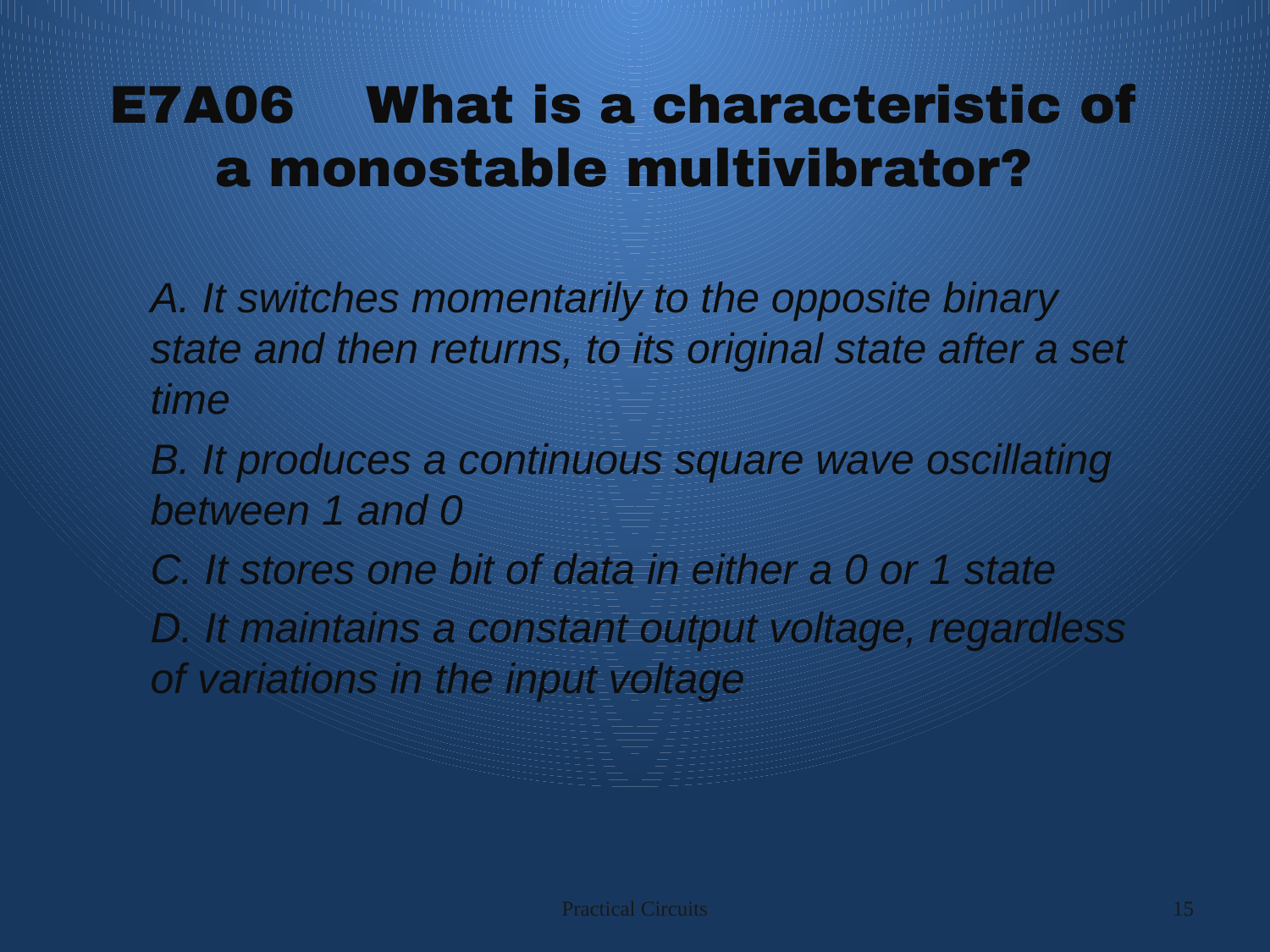

# E7A06    What is a characteristic of a monostable multivibrator?
A. It switches momentarily to the opposite binary state and then returns, to its original state after a set time
B. It produces a continuous square wave oscillating between 1 and 0
C. It stores one bit of data in either a 0 or 1 state
D. It maintains a constant output voltage, regardless of variations in the input voltage
Practical Circuits
15